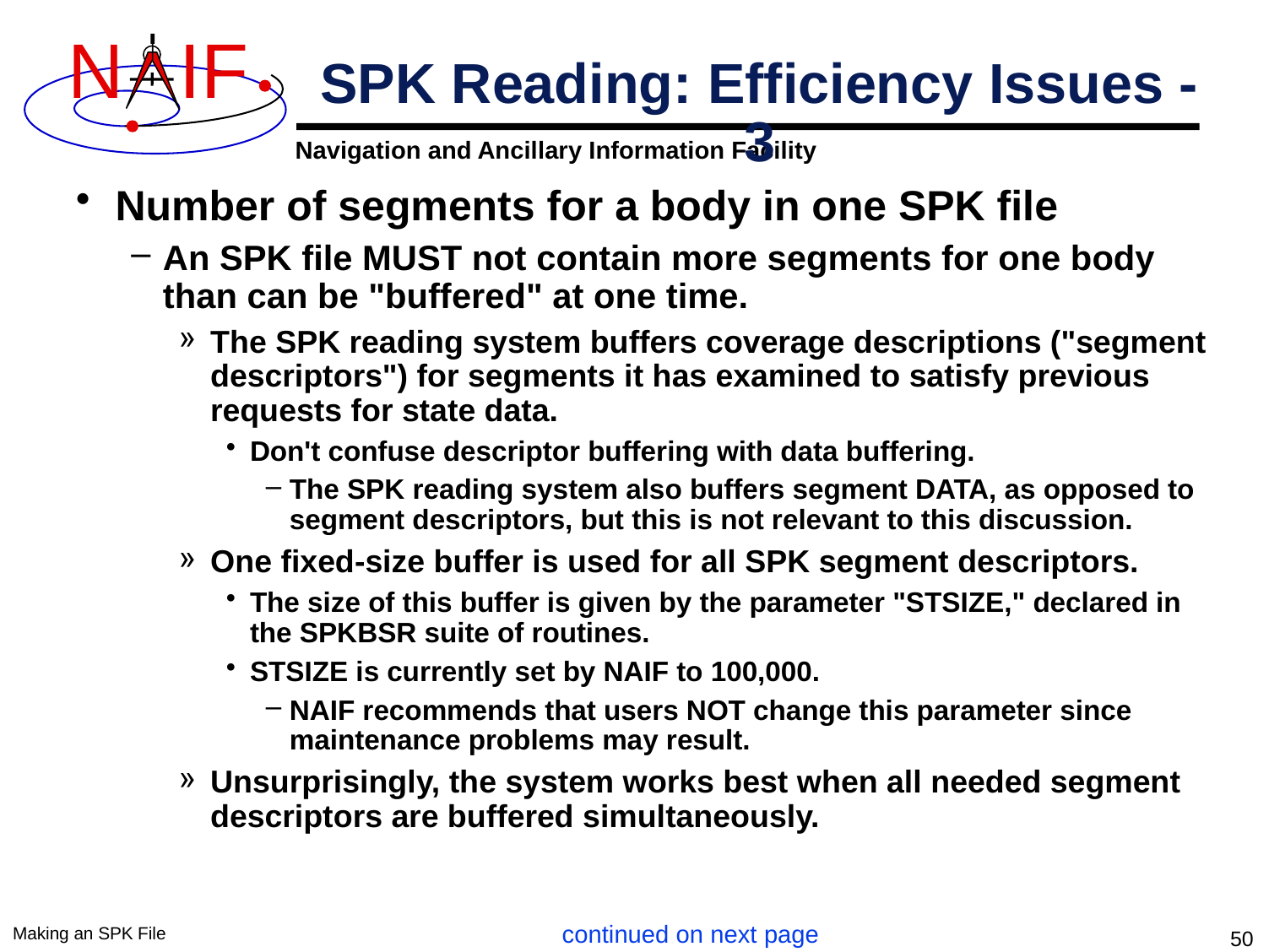

# SPK Reading: Efficiency Issues - 3
Number of segments for a body in one SPK file
An SPK file MUST not contain more segments for one body than can be "buffered" at one time.
The SPK reading system buffers coverage descriptions ("segment descriptors") for segments it has examined to satisfy previous requests for state data.
Don't confuse descriptor buffering with data buffering.
The SPK reading system also buffers segment DATA, as opposed to segment descriptors, but this is not relevant to this discussion.
One fixed-size buffer is used for all SPK segment descriptors.
The size of this buffer is given by the parameter "STSIZE," declared in the SPKBSR suite of routines.
STSIZE is currently set by NAIF to 100,000.
NAIF recommends that users NOT change this parameter since maintenance problems may result.
Unsurprisingly, the system works best when all needed segment descriptors are buffered simultaneously.
Making an SPK File
continued on next page
50